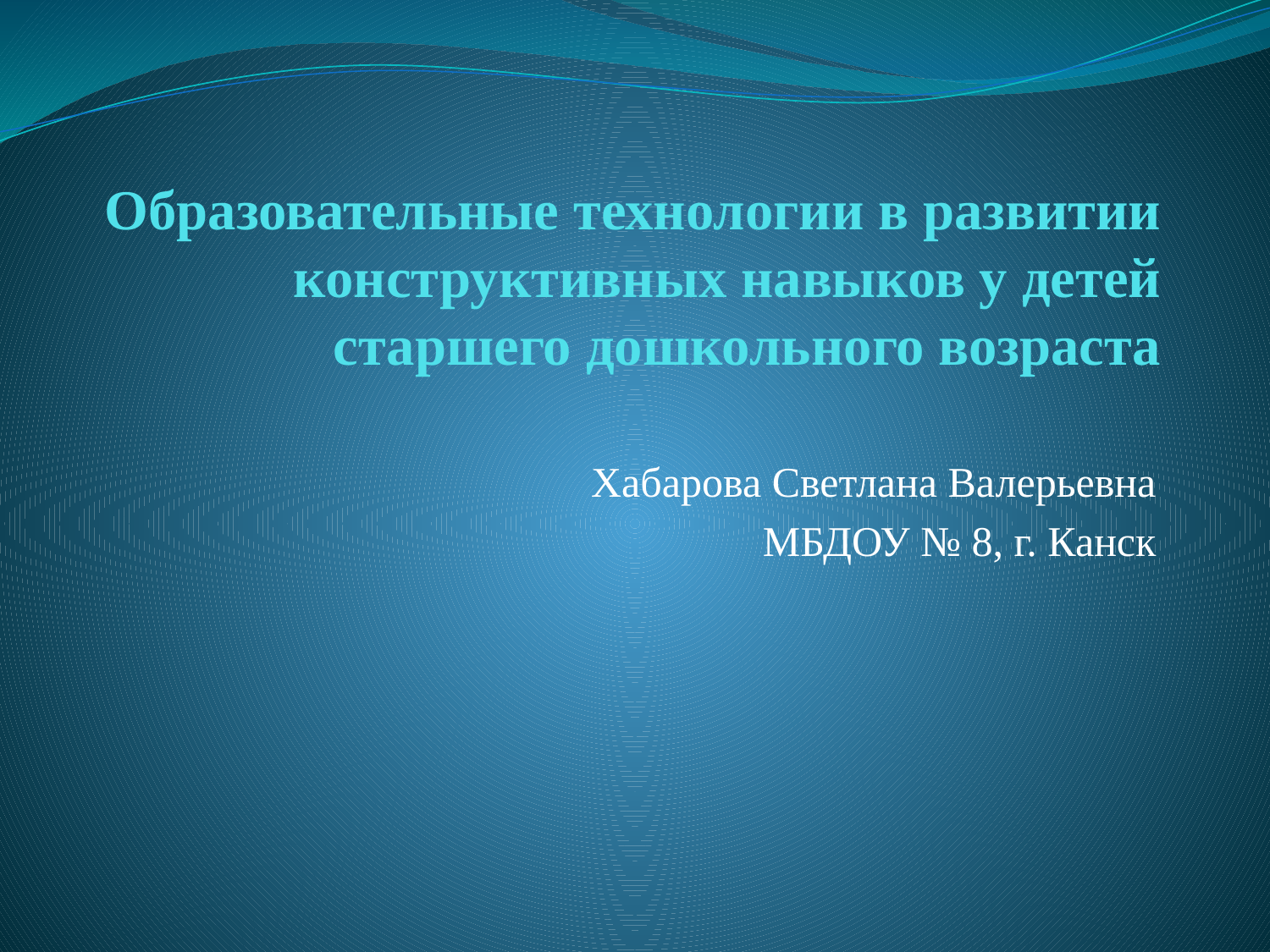

# Образовательные технологии в развитии конструктивных навыков у детей старшего дошкольного возраста
Хабарова Светлана Валерьевна
 МБДОУ № 8, г. Канск